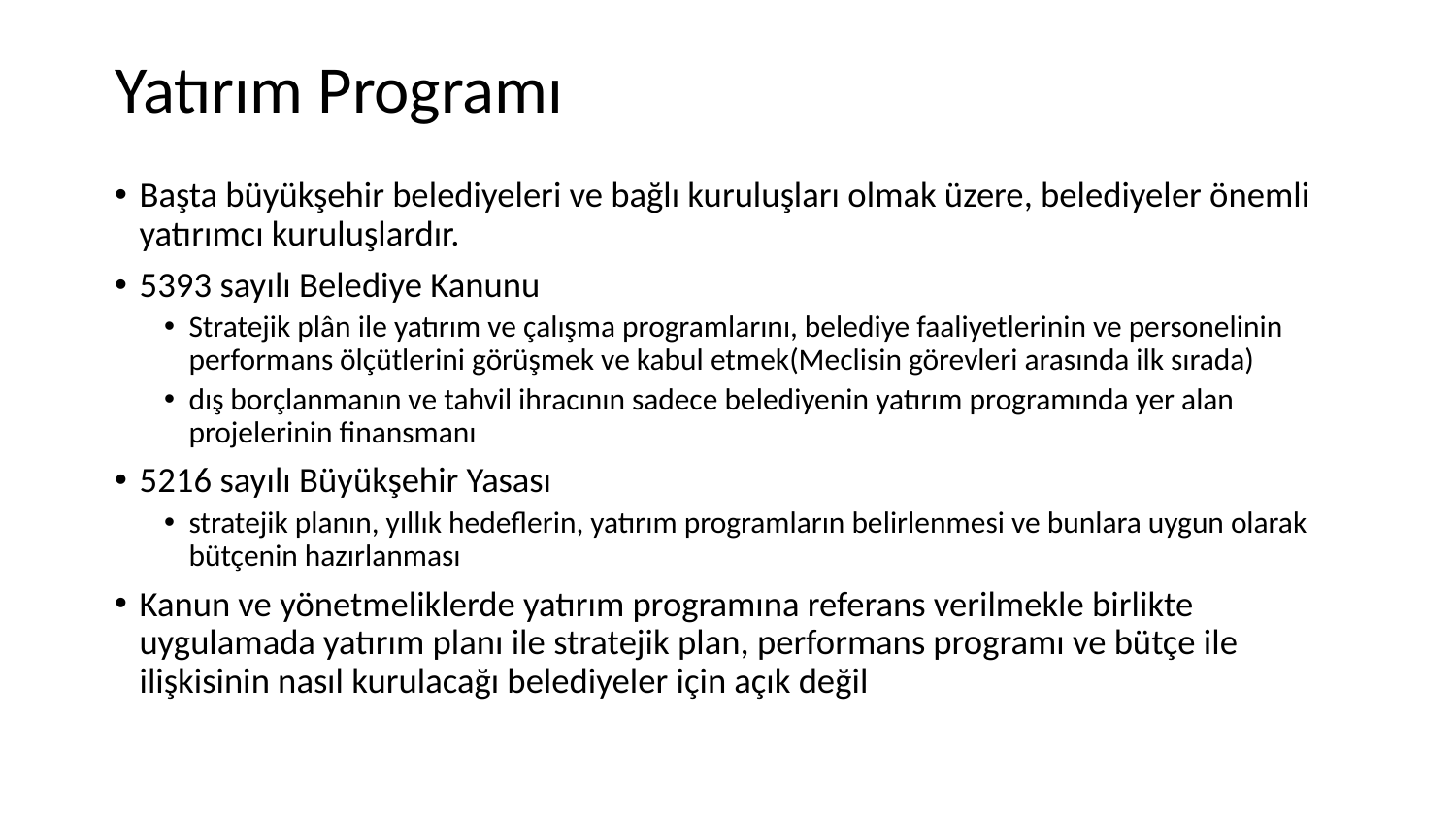

# Yatırım Programı
Başta büyükşehir belediyeleri ve bağlı kuruluşları olmak üzere, belediyeler önemli yatırımcı kuruluşlardır.
5393 sayılı Belediye Kanunu
Stratejik plân ile yatırım ve çalışma programlarını, belediye faaliyetlerinin ve personelinin performans ölçütlerini görüşmek ve kabul etmek(Meclisin görevleri arasında ilk sırada)
dış borçlanmanın ve tahvil ihracının sadece belediyenin yatırım programında yer alan projelerinin finansmanı
5216 sayılı Büyükşehir Yasası
stratejik planın, yıllık hedeflerin, yatırım programların belirlenmesi ve bunlara uygun olarak bütçenin hazırlanması
Kanun ve yönetmeliklerde yatırım programına referans verilmekle birlikte uygulamada yatırım planı ile stratejik plan, performans programı ve bütçe ile ilişkisinin nasıl kurulacağı belediyeler için açık değil